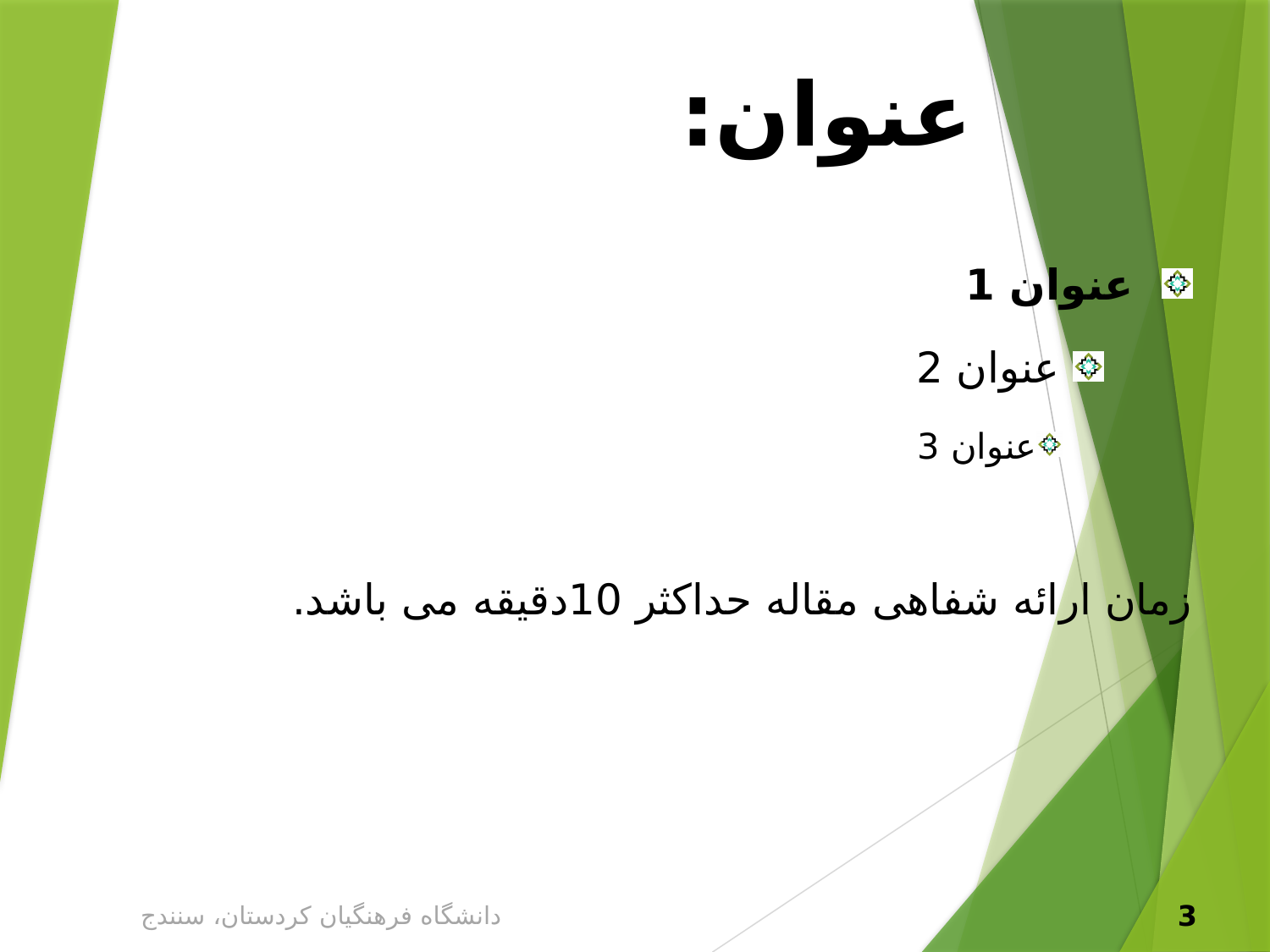

عنوان:
  عنوان 1
 عنوان 2
عنوان 3

زمان ارائه شفاهی مقاله حداکثر 10دقیقه می باشد.

دانشگاه فرهنگیان کردستان، سنندج
3